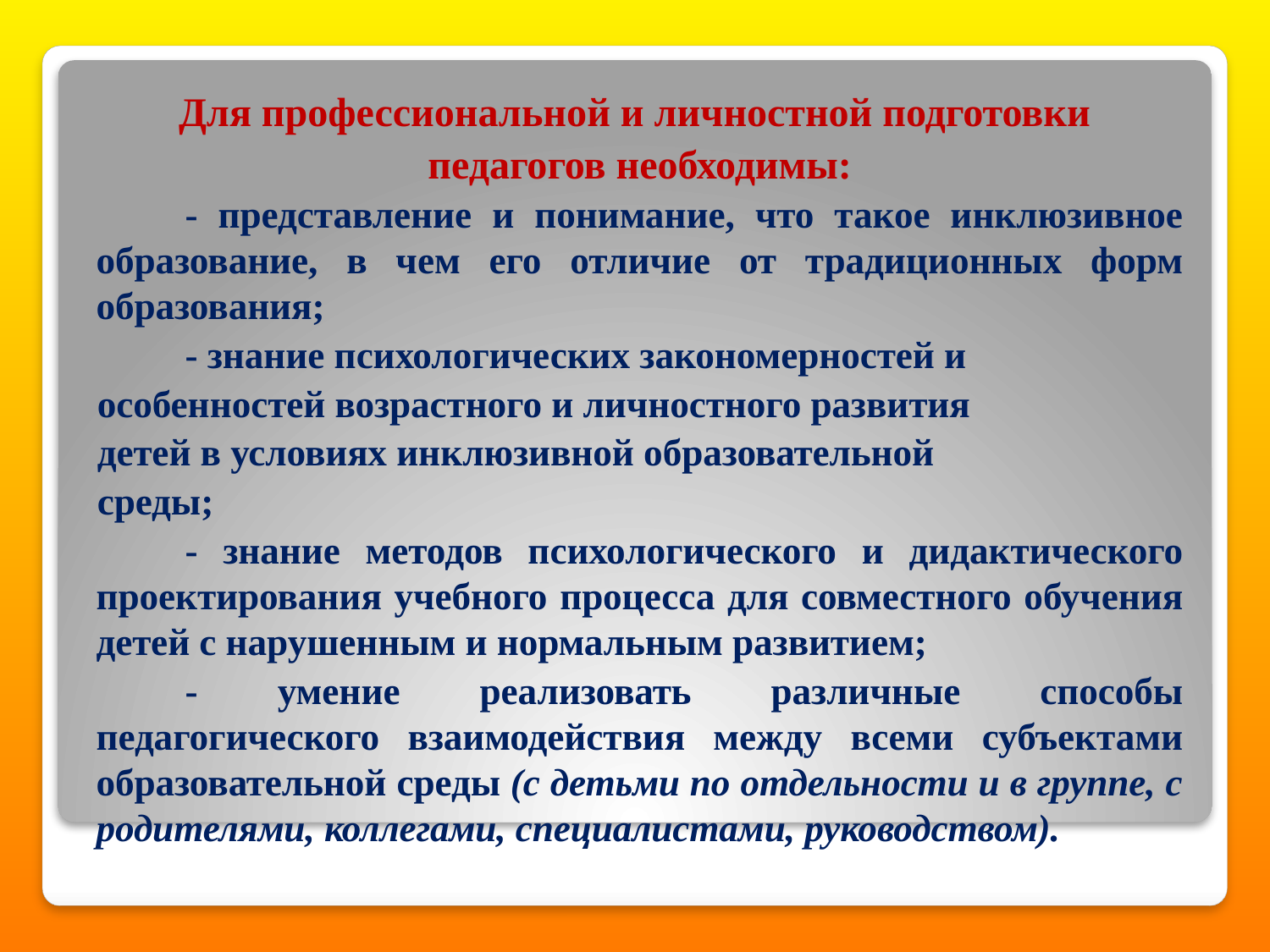

Для профессиональной и личностной подготовки
педагогов необходимы:
	- представление и понимание, что такое инклюзивное образование, в чем его отличие от традиционных форм образования;
	- знание психологических закономерностей и
особенностей возрастного и личностного развития
детей в условиях инклюзивной образовательной
среды;
	- знание методов психологического и дидактического проектирования учебного процесса для совместного обучения детей с нарушенным и нормальным развитием;
	- умение реализовать различные способы педагогического взаимодействия между всеми субъектами образовательной среды (с детьми по отдельности и в группе, с родителями, коллегами, специалистами, руководством).